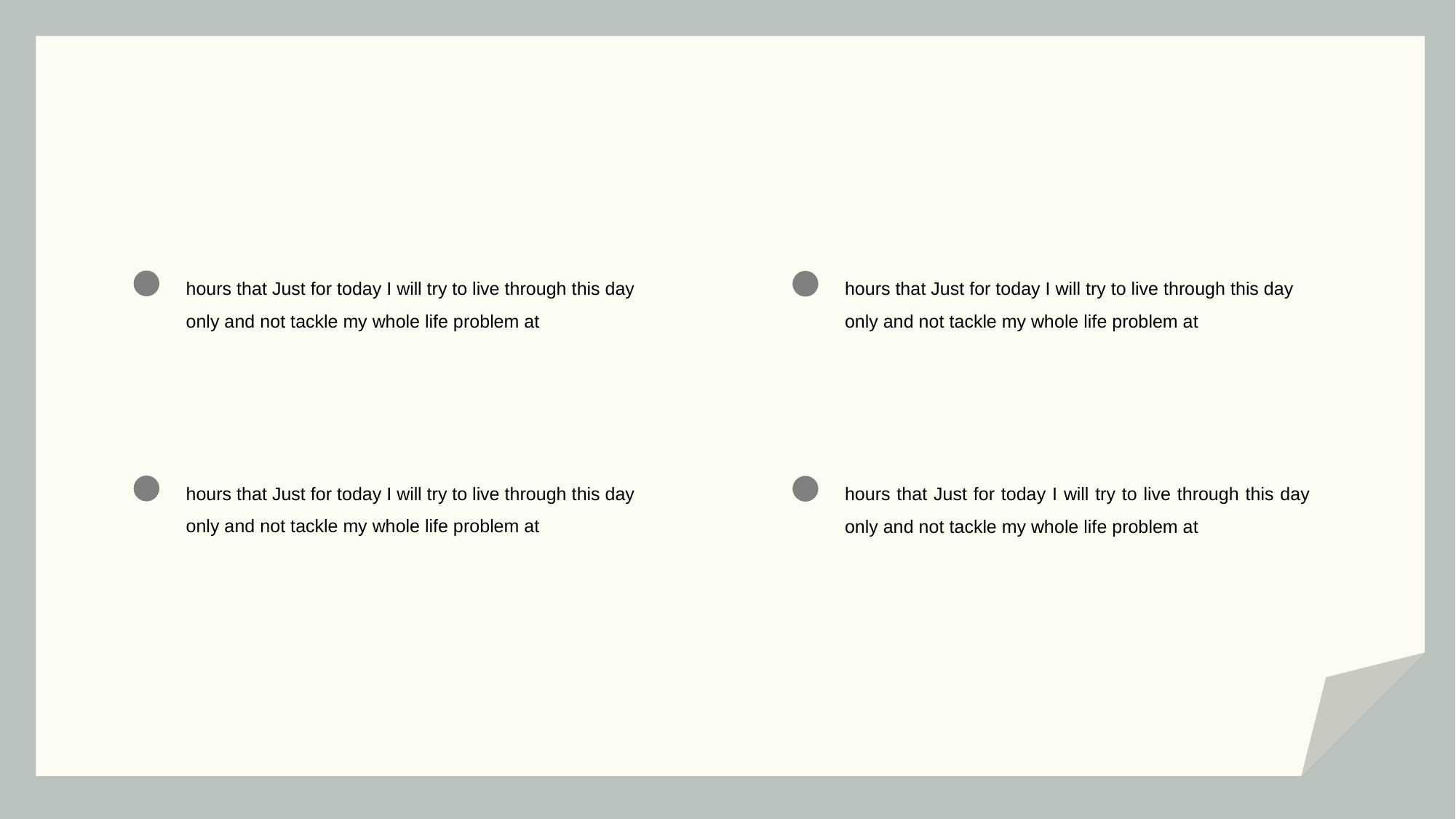

hours that Just for today I will try to live through this day only and not tackle my whole life problem at
hours that Just for today I will try to live through this day only and not tackle my whole life problem at

hours that Just for today I will try to live through this day only and not tackle my whole life problem at
hours that Just for today I will try to live through this day only and not tackle my whole life problem at